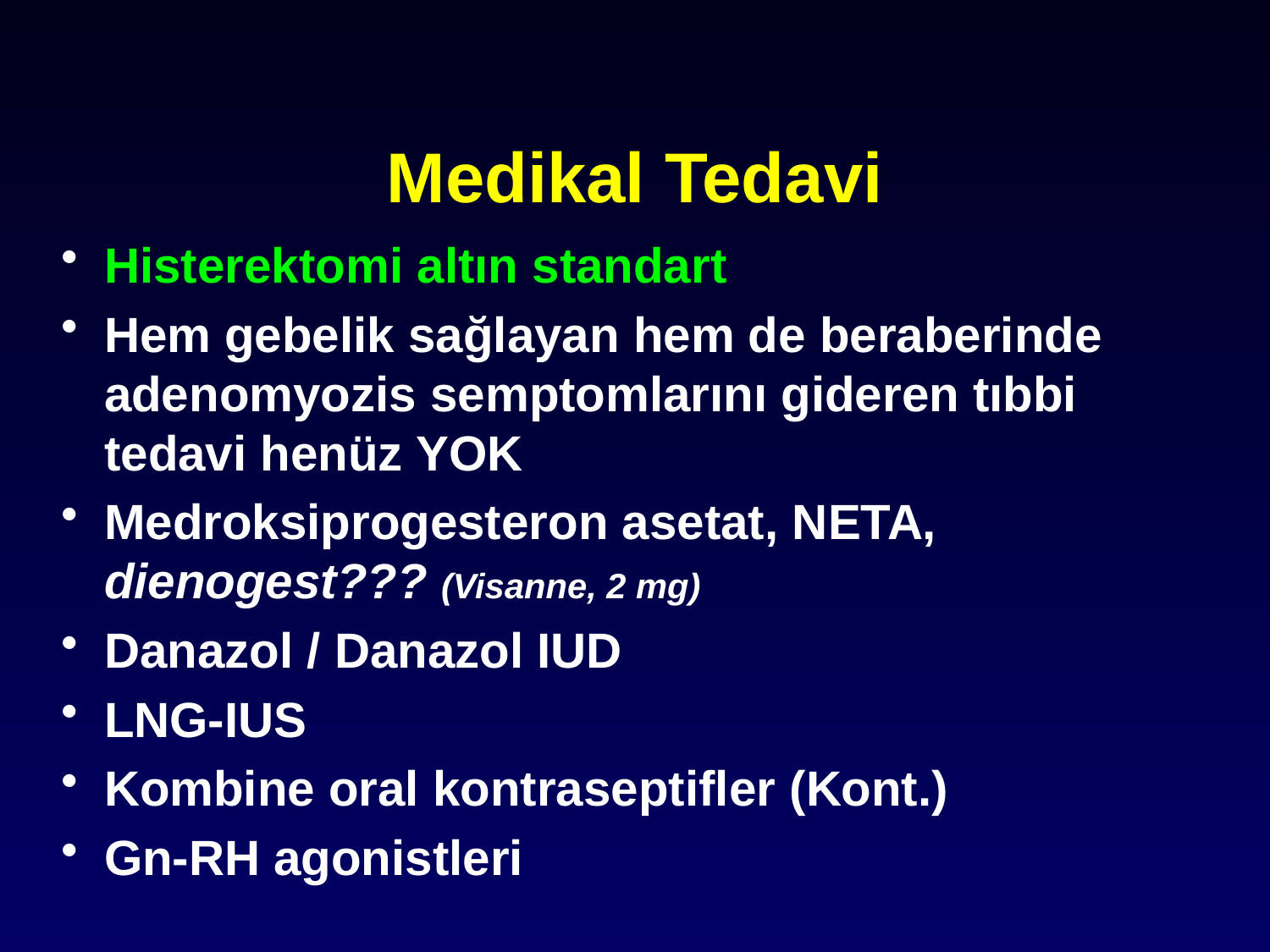

# Medikal Tedavi
Histerektomi altın standart
Hem gebelik sağlayan hem de beraberinde adenomyozis semptomlarını gideren tıbbi tedavi henüz YOK
Medroksiprogesteron asetat, NETA, dienogest??? (Visanne, 2 mg)
Danazol / Danazol IUD
LNG-IUS
Kombine oral kontraseptifler (Kont.)
Gn-RH agonistleri